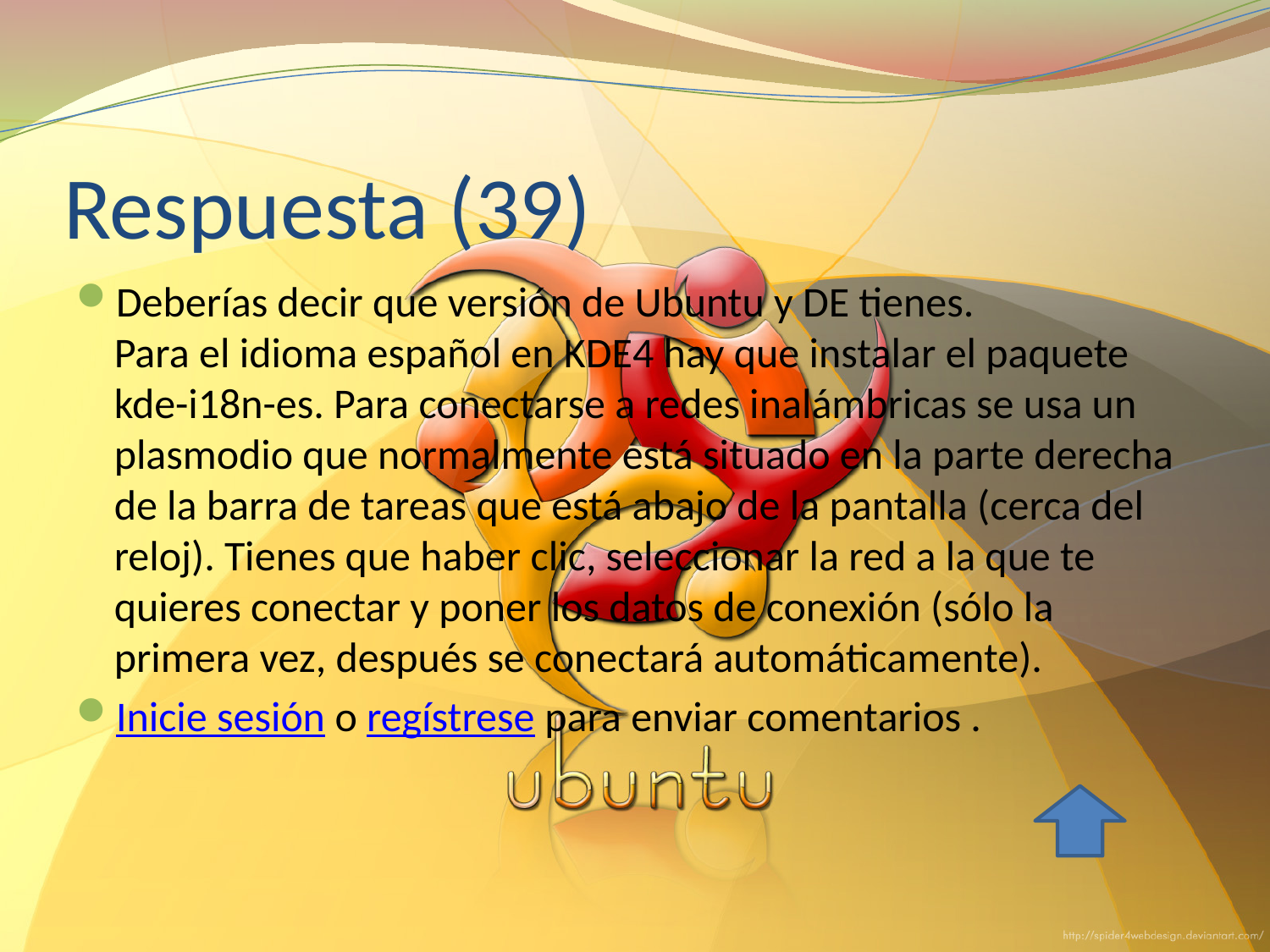

# Respuesta (39)
Deberías decir que versión de Ubuntu y DE tienes.
Para el idioma español en KDE4 hay que instalar el paquete kde-i18n-es. Para conectarse a redes inalámbricas se usa un plasmodio que normalmente está situado en la parte derecha de la barra de tareas que está abajo de la pantalla (cerca del reloj). Tienes que haber clic, seleccionar la red a la que te quieres conectar y poner los datos de conexión (sólo la primera vez, después se conectará automáticamente).
Inicie sesión o regístrese para enviar comentarios .